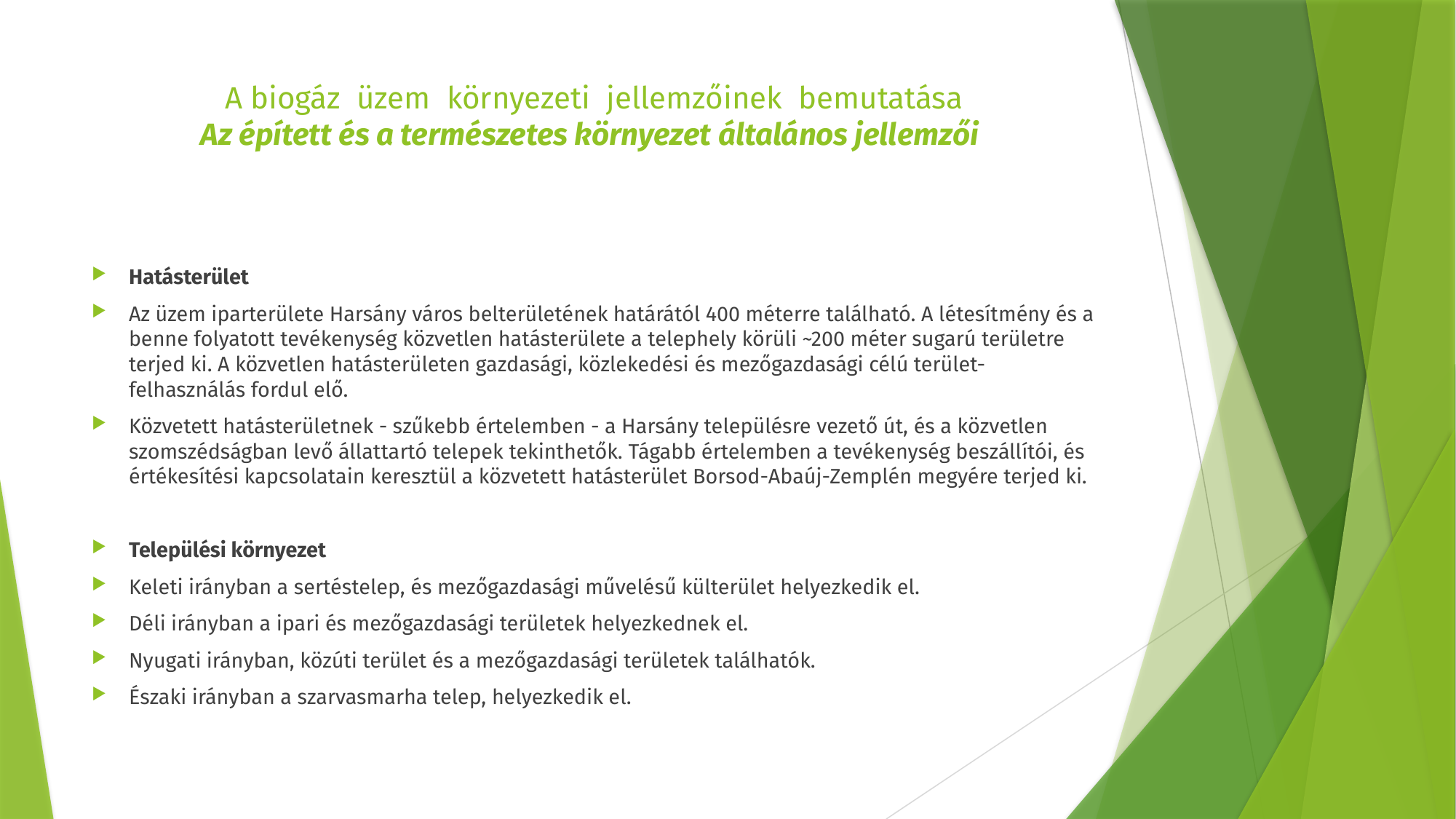

# A biogáz  üzem  környezeti  jellemzőinek  bemutatása Az épített és a természetes környezet általános jellemzői
Hatásterület
Az üzem iparterülete Harsány város belterületének határától 400 méterre található. A létesítmény és a benne folyatott tevékenység közvetlen hatásterülete a telephely körüli ~200 méter sugarú területre terjed ki. A közvetlen hatásterületen gazdasági, közlekedési és mezőgazdasági célú terület-felhasználás fordul elő.
Közvetett hatásterületnek - szűkebb értelemben - a Harsány településre vezető út, és a közvetlen szomszédságban levő állattartó telepek tekinthetők. Tágabb értelemben a tevékenység beszállítói, és értékesítési kapcsolatain keresztül a közvetett hatásterület Borsod-Abaúj-Zemplén megyére terjed ki.

Települési környezet
Keleti irányban a sertéstelep, és mezőgazdasági művelésű külterület helyezkedik el.
Déli irányban a ipari és mezőgazdasági területek helyezkednek el.
Nyugati irányban, közúti terület és a mezőgazdasági területek találhatók.
Északi irányban a szarvasmarha telep, helyezkedik el.